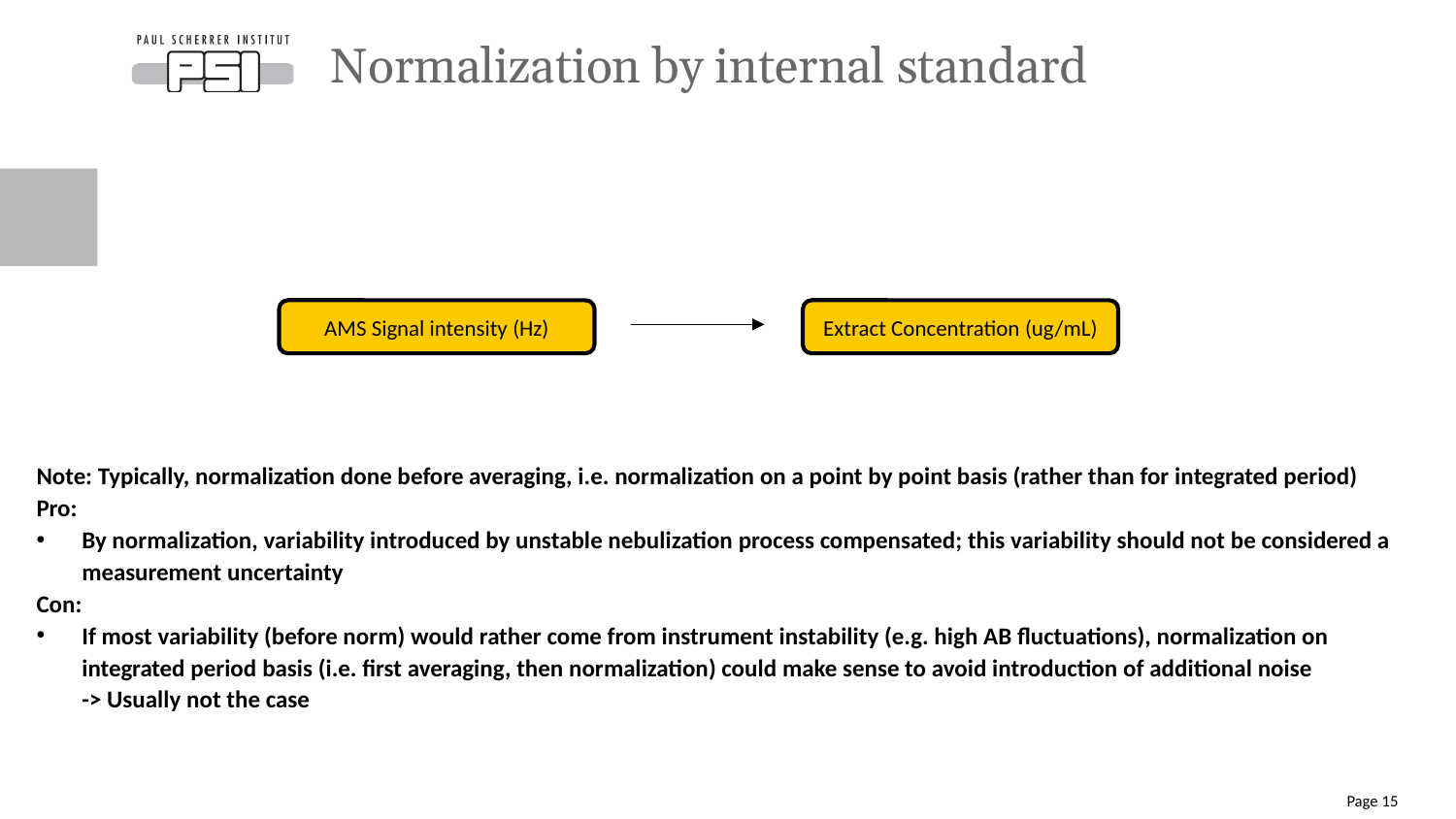

# Normalization by internal standard
AMS Signal intensity (Hz)
Extract Concentration (ug/mL)
Note: Typically, normalization done before averaging, i.e. normalization on a point by point basis (rather than for integrated period)
Pro:
By normalization, variability introduced by unstable nebulization process compensated; this variability should not be considered a
measurement uncertainty
Con:
If most variability (before norm) would rather come from instrument instability (e.g. high AB fluctuations), normalization on
integrated period basis (i.e. first averaging, then normalization) could make sense to avoid introduction of additional noise
-> Usually not the case
Page 15